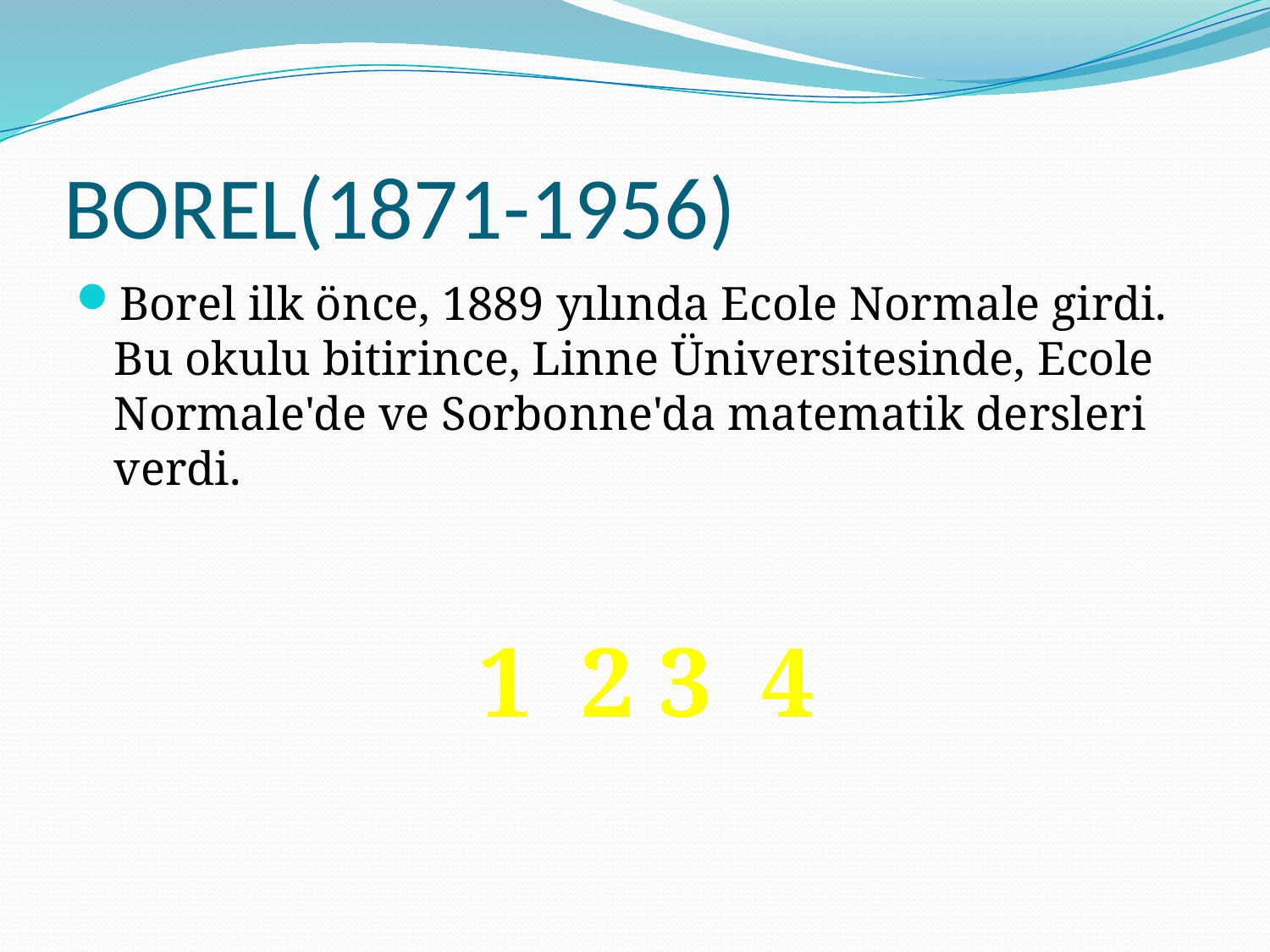

# BOREL(1871-1956)
Borel ilk önce, 1889 yılında Ecole Normale girdi. Bu okulu bitirince, Linne Üniversitesinde, Ecole Normale'de ve Sorbonne'da matematik dersleri verdi.
 1  2 3  4